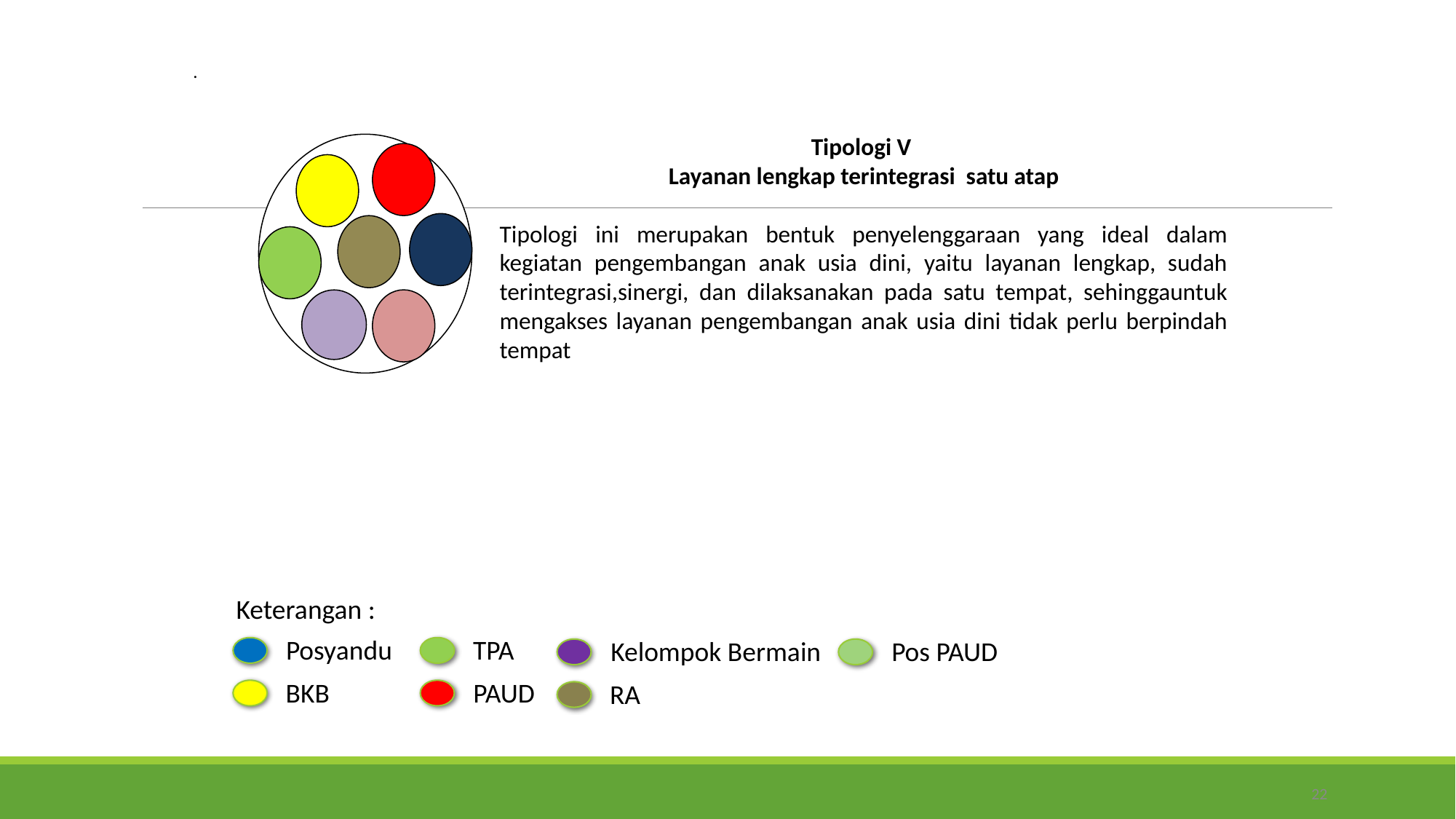

.

Tipologi V
Layanan lengkap terintegrasi  satu atap

Tipologi ini merupakan bentuk penyelenggaraan yang ideal dalam kegiatan pengembangan anak usia dini, yaitu layanan lengkap, sudah terintegrasi,sinergi, dan dilaksanakan pada satu tempat, sehinggauntuk mengakses layanan pengembangan anak usia dini tidak perlu berpindah tempat

Keterangan :

Posyandu
TPA
Kelompok Bermain
Pos PAUD

BKB
PAUD
RA

22